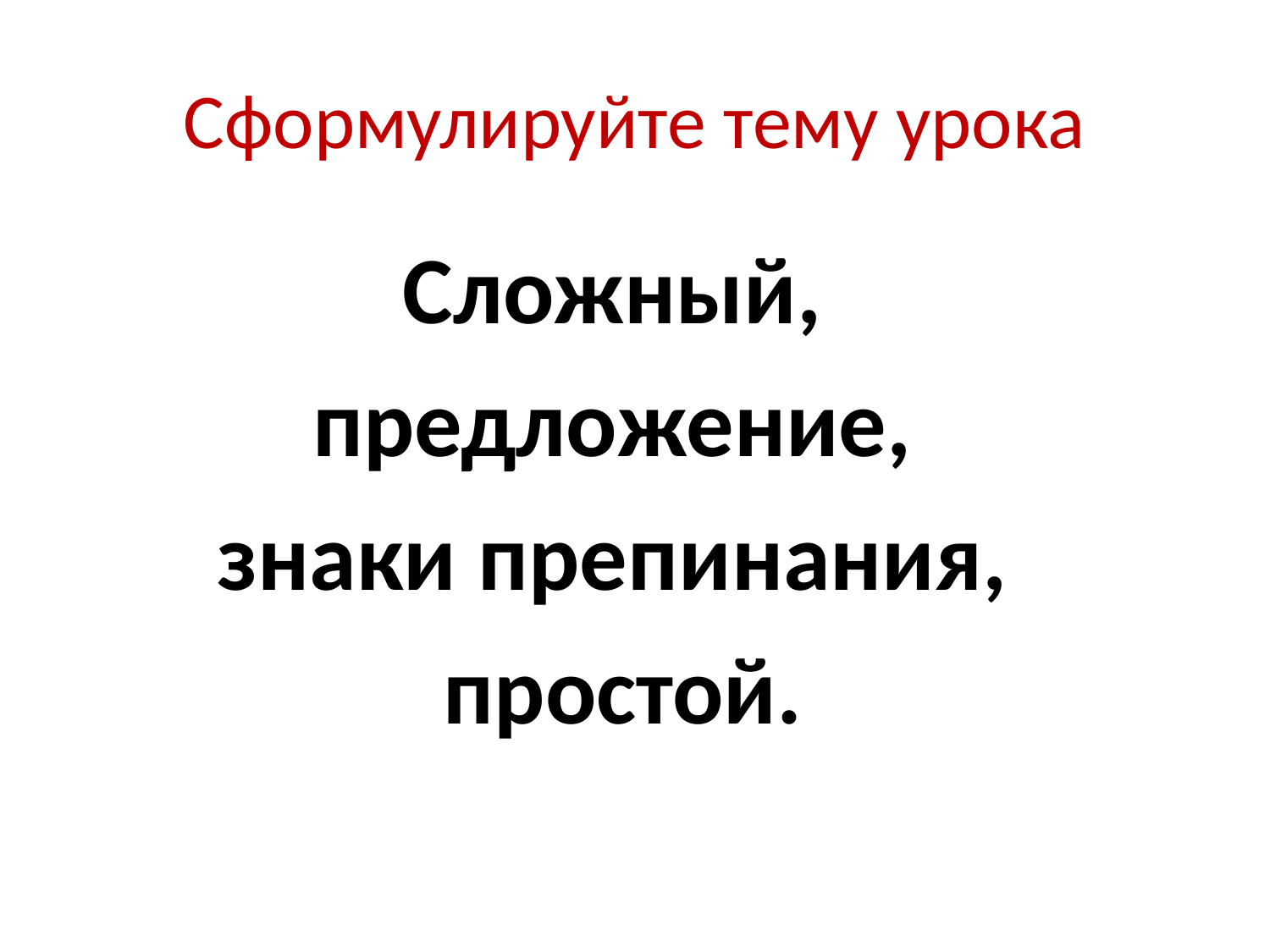

# Сформулируйте тему урока
Сложный,
предложение,
знаки препинания,
простой.